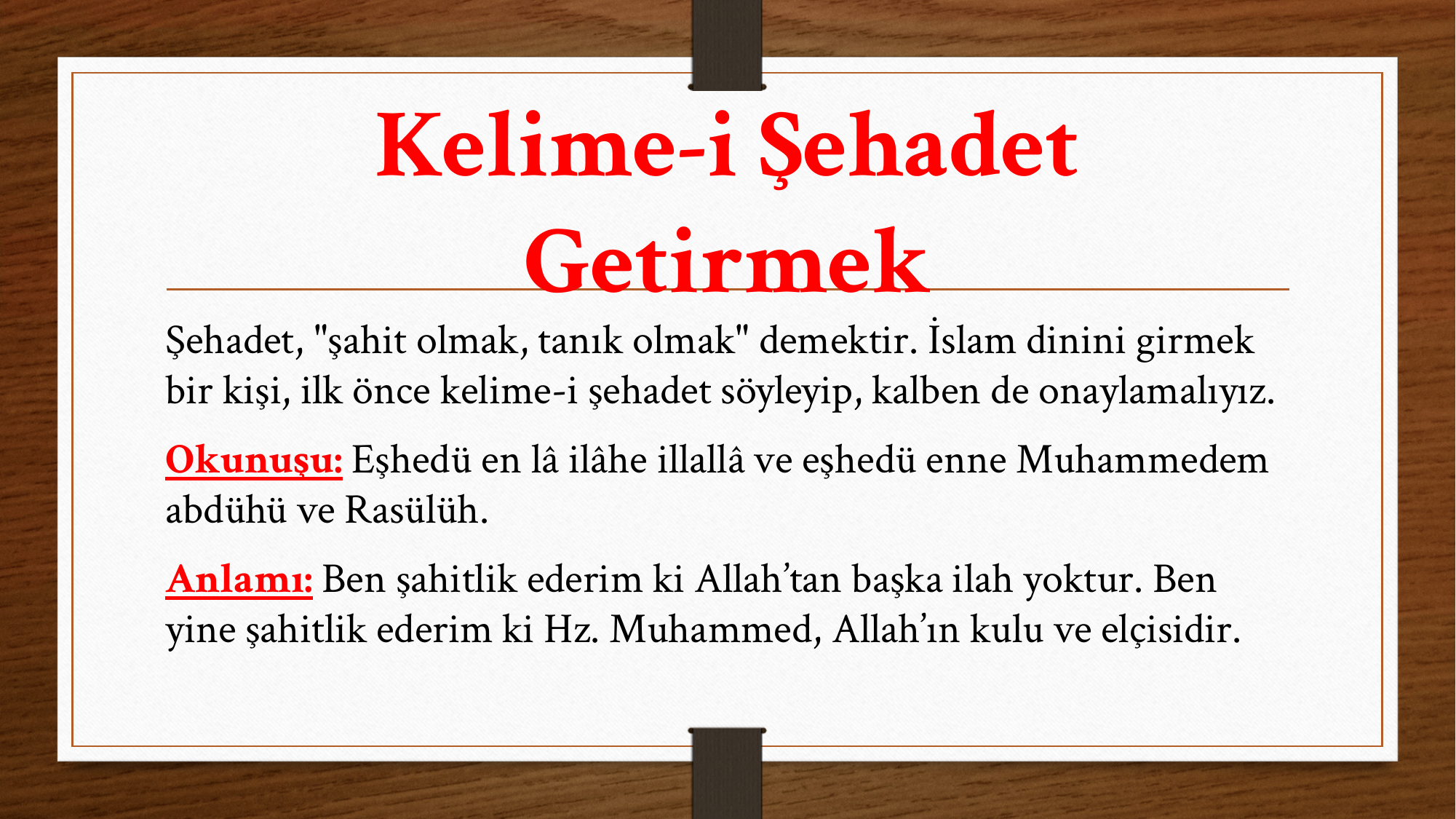

# Kelime-i Şehadet Getirmek
Şehadet, "şahit olmak, tanık olmak" demektir. İslam dinini girmek bir kişi, ilk önce kelime-i şehadet söyleyip, kalben de onaylamalıyız.
Okunuşu: Eşhedü en lâ ilâhe illallâ ve eşhedü enne Muhammedem abdühü ve Rasülüh.
Anlamı: Ben şahitlik ederim ki Allah’tan başka ilah yoktur. Ben yine şahitlik ederim ki Hz. Muhammed, Allah’ın kulu ve elçisidir.